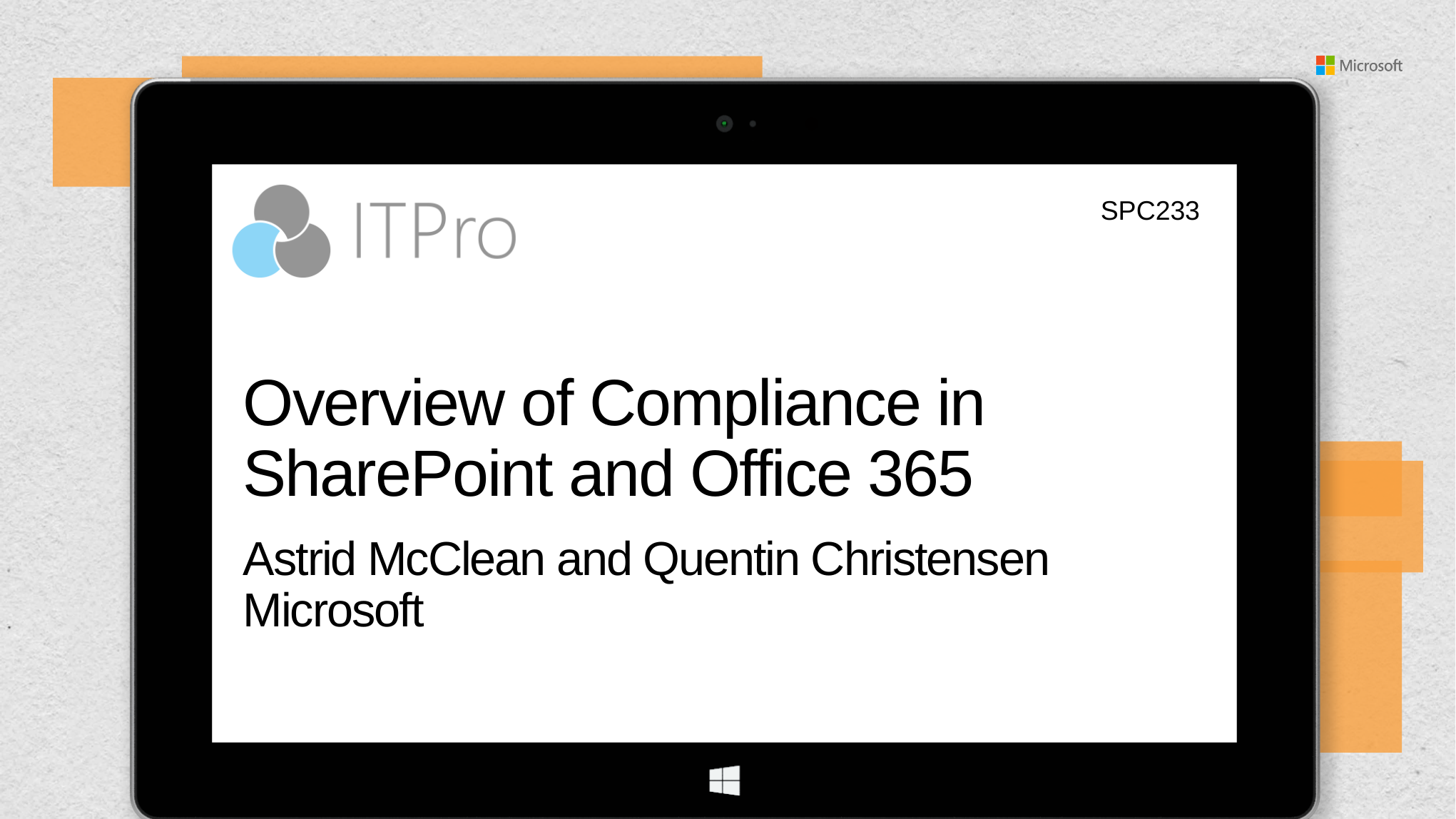

SPC233
# Overview of Compliance in SharePoint and Office 365
Astrid McClean and Quentin Christensen
Microsoft